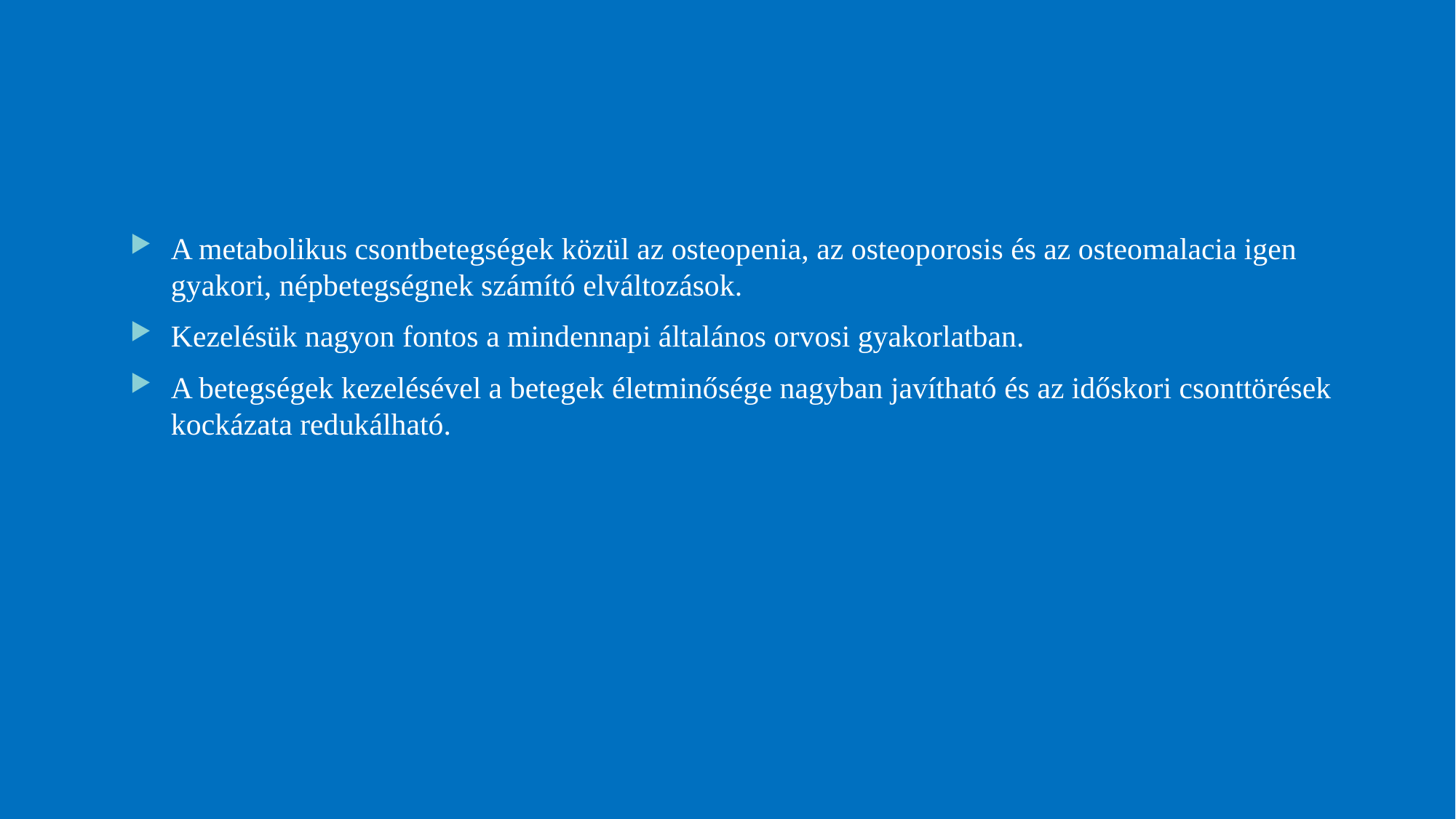

4
A metabolikus csontbetegségek közül az osteopenia, az osteoporosis és az osteomalacia igen gyakori, népbetegségnek számító elváltozások.
Kezelésük nagyon fontos a mindennapi általános orvosi gyakorlatban.
A betegségek kezelésével a betegek életminősége nagyban javítható és az időskori csonttörések kockázata redukálható.